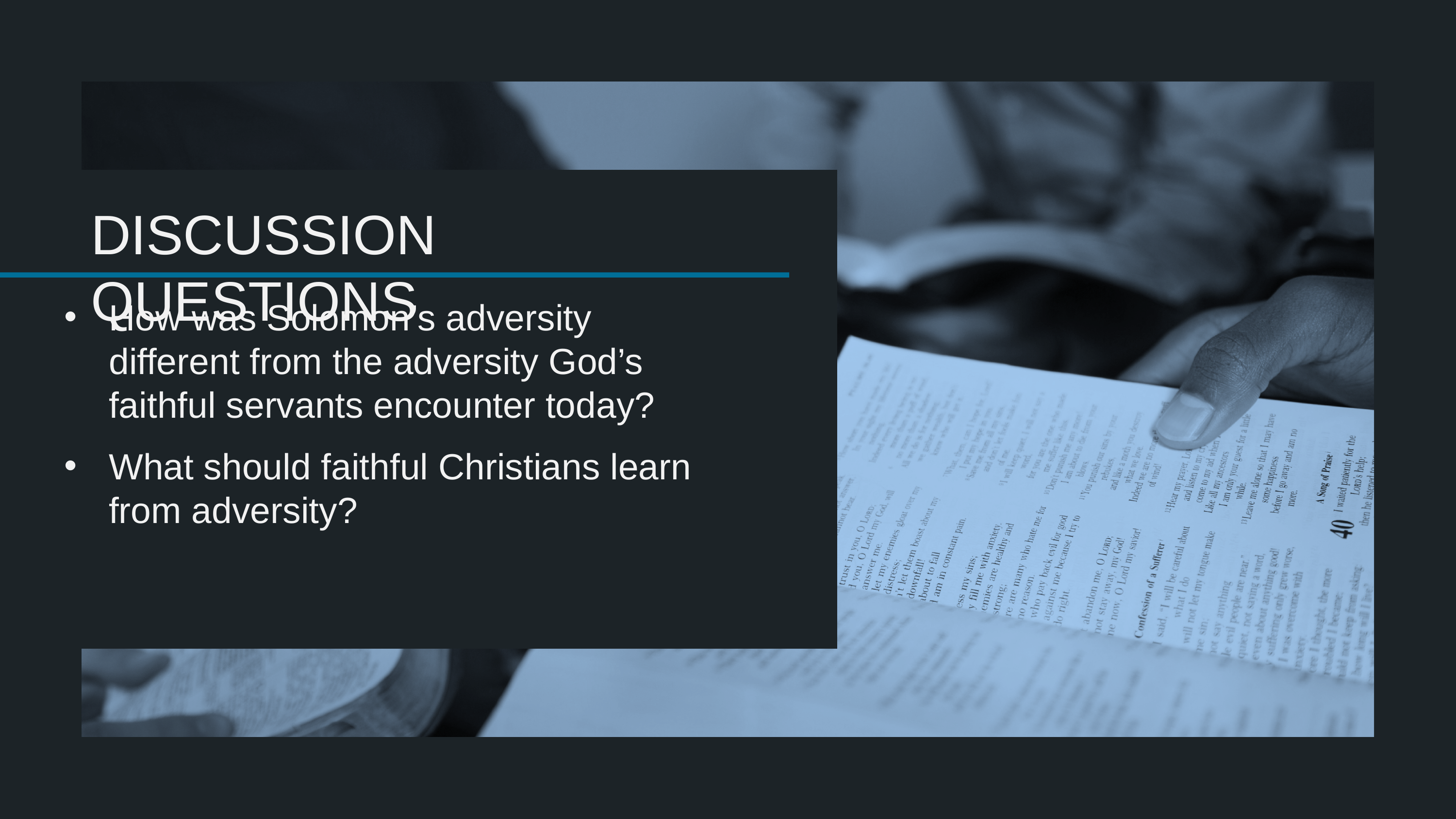

How was Solomon’s adversity different from the adversity God’s faithful servants encounter today?
What should faithful Christians learn from adversity?